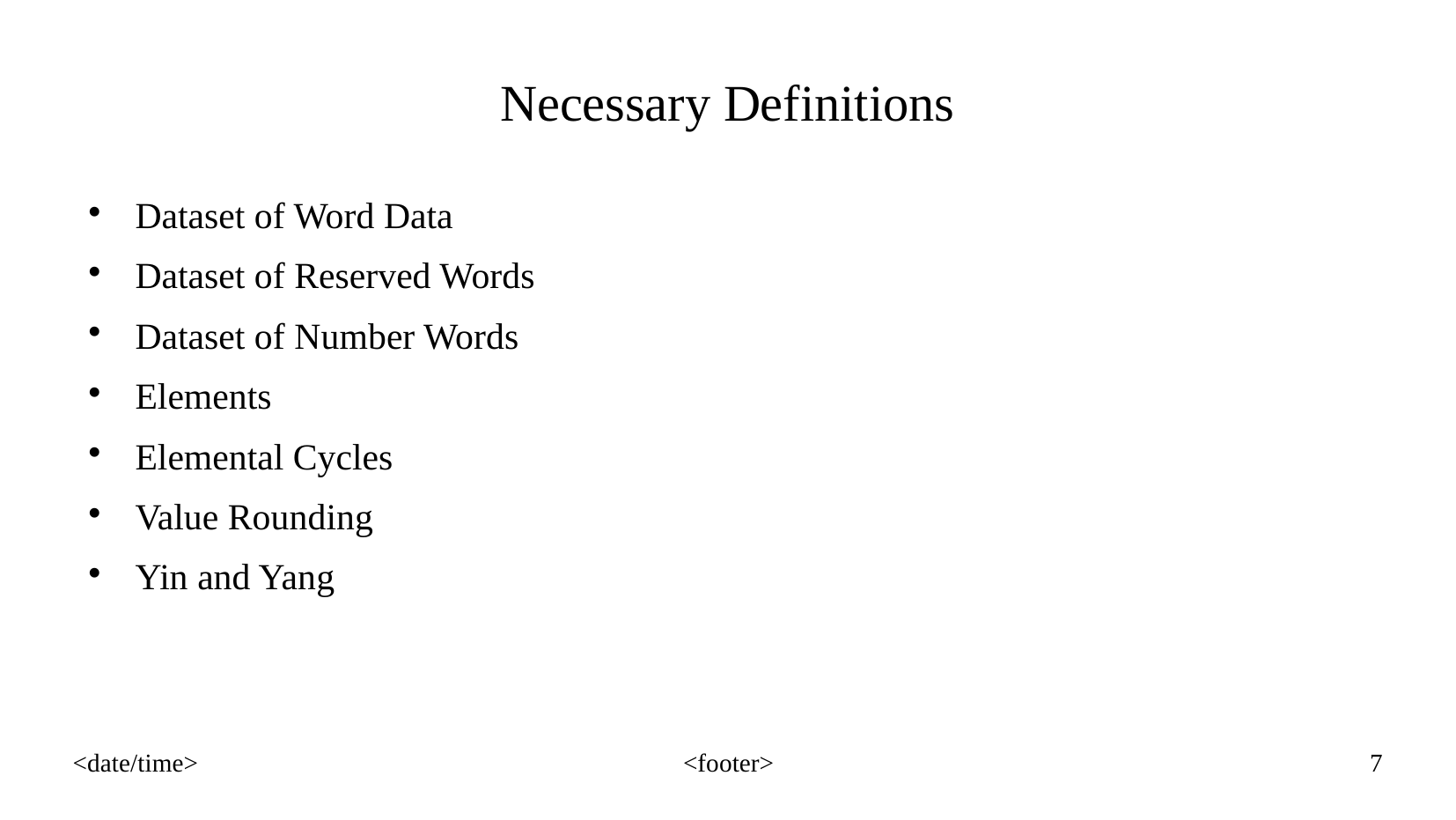

Necessary Definitions
Dataset of Word Data
Dataset of Reserved Words
Dataset of Number Words
Elements
Elemental Cycles
Value Rounding
Yin and Yang